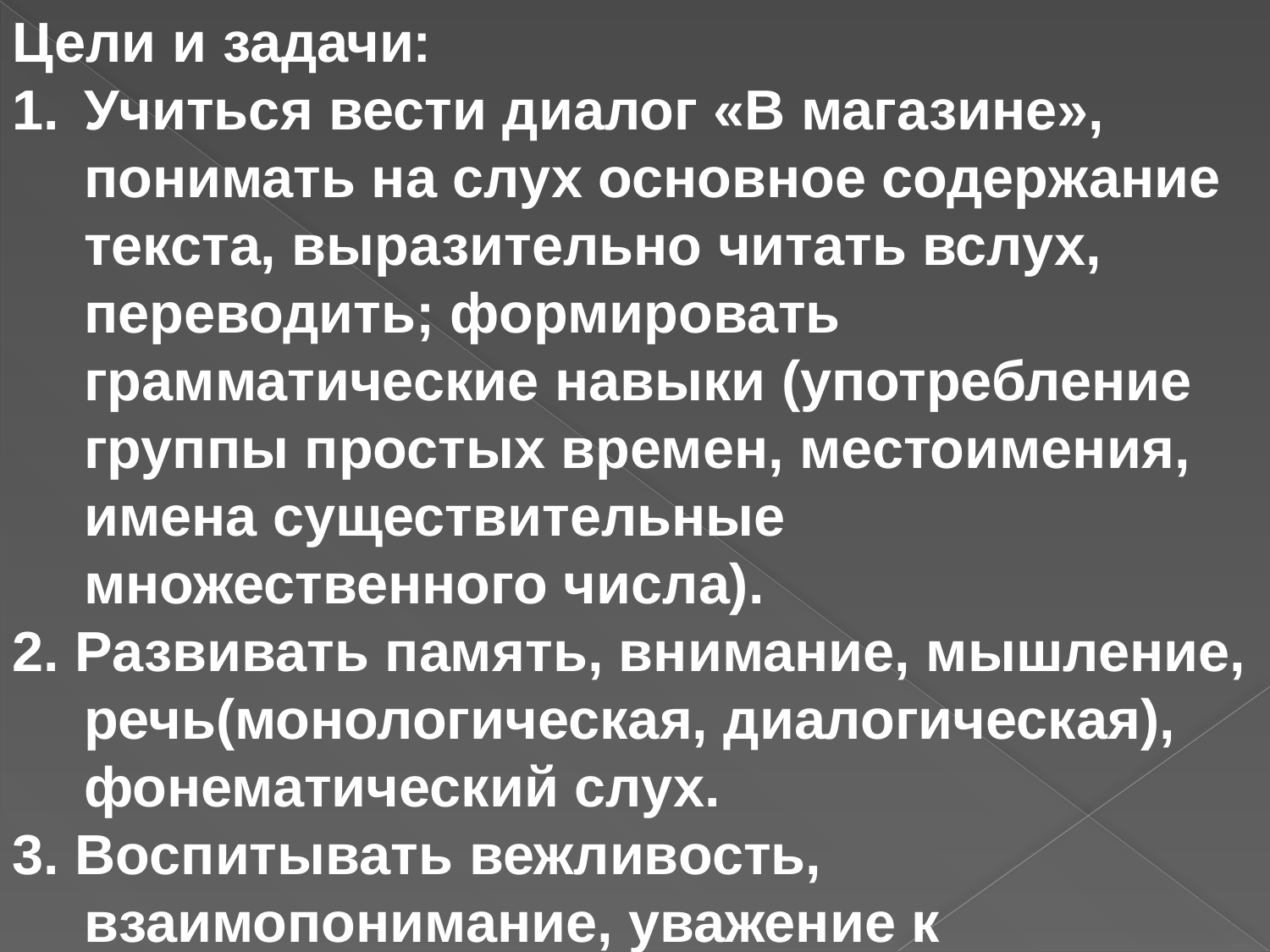

Цели и задачи:
Учиться вести диалог «В магазине», понимать на слух основное содержание текста, выразительно читать вслух, переводить; формировать грамматические навыки (употребление группы простых времен, местоимения, имена существительные множественного числа).
2. Развивать память, внимание, мышление, речь(монологическая, диалогическая), фонематический слух.
3. Воспитывать вежливость, взаимопонимание, уважение к иностранной культуре, интерес к уроку.